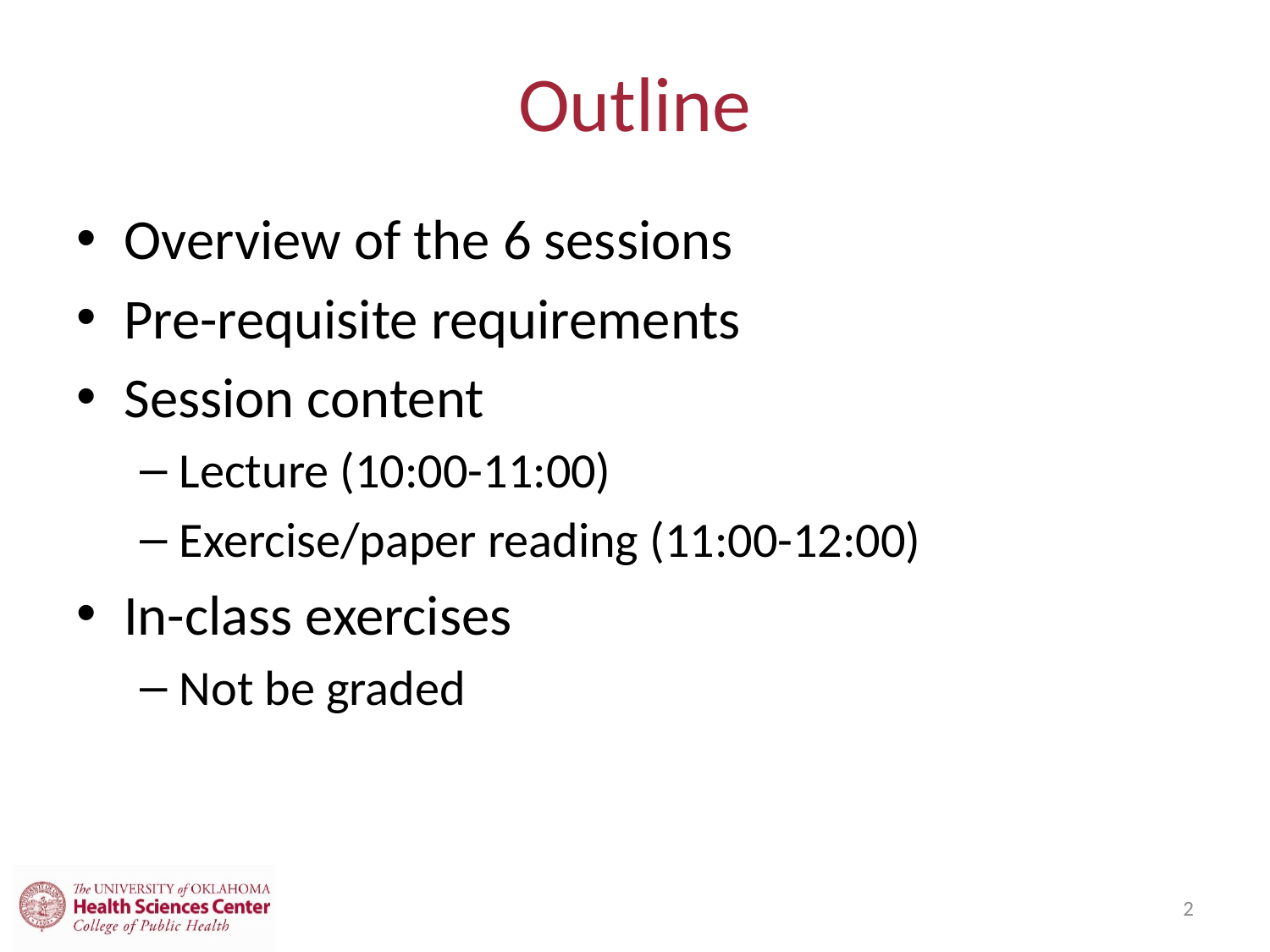

# Outline
Overview of the 6 sessions
Pre-requisite requirements
Session content
Lecture (10:00-11:00)
Exercise/paper reading (11:00-12:00)
In-class exercises
Not be graded
2